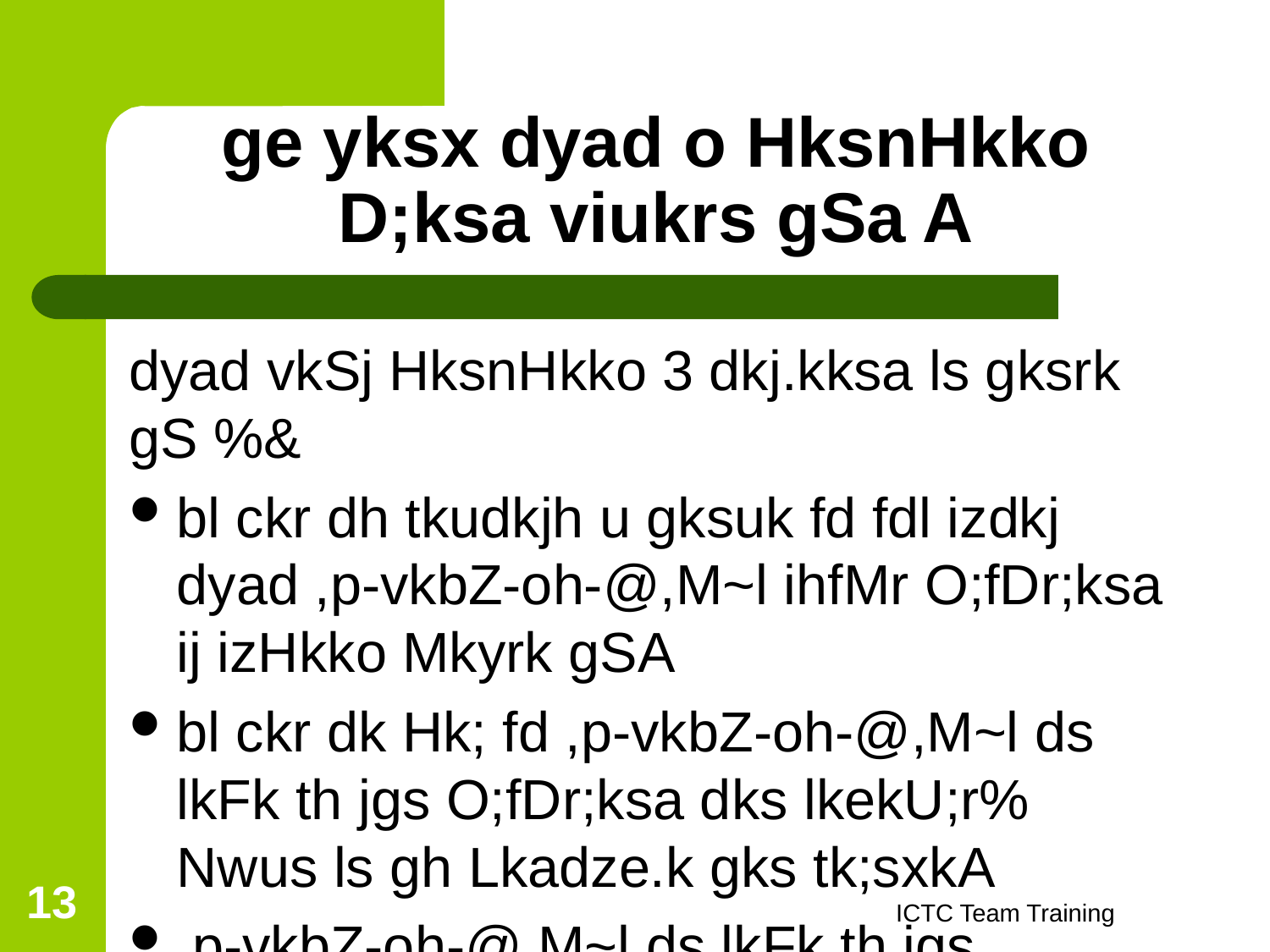

# ge yksx dyad o HksnHkko D;ksa viukrs gSa A
dyad vkSj HksnHkko 3 dkj.kksa ls gksrk gS %&
bl ckr dh tkudkjh u gksuk fd fdl izdkj dyad ,p-vkbZ-oh-@,M~l ihfMr O;fDr;ksa ij izHkko Mkyrk gSA
bl ckr dk Hk; fd ,p-vkbZ-oh-@,M~l ds lkFk th jgs O;fDr;ksa dks lkekU;r% Nwus ls gh Lkadze.k gks tk;sxkA
,p-vkbZ-oh-@,M~l ds lkFk th jgs O;fDr;ksa dks vUkSfrd O;ogkj ls tksM+ukA
13
ICTC Team Training